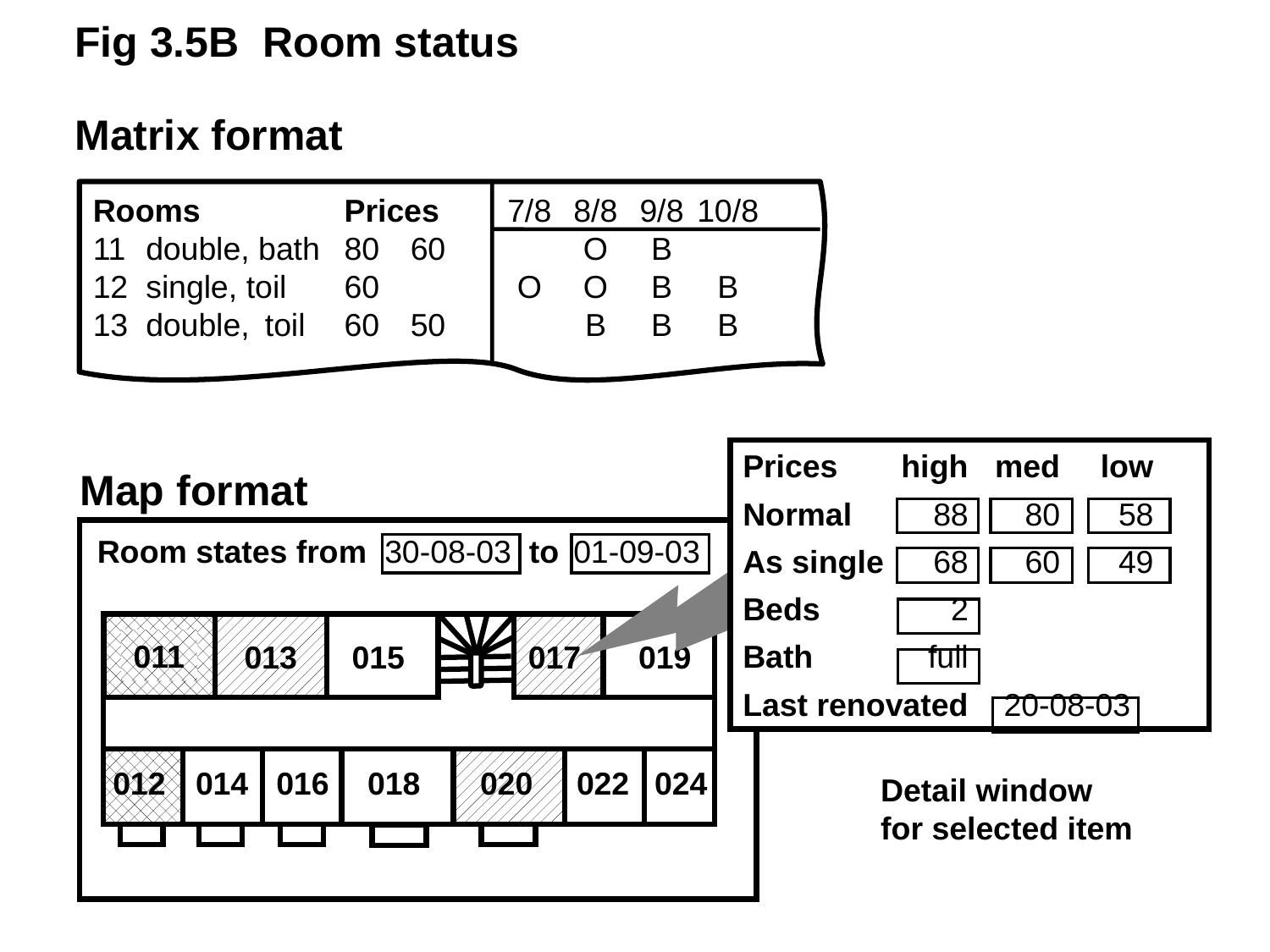

Fig 3.5B  Room status
Matrix format

Rooms		Prices	7/8	8/8	9/8	10/8
11	double, bath	80	60		O	B
12	single, toil	60		O	O	B	B
13	double,	toil	60	50		B	B	B

Prices	high	med	low
Normal	88	80	58
As single	68	60	49
Beds	2
Bath	full
Last renovated    	20-08-03

Map format

Room states from  30-08-03  to	01-09-03

011
013
015
017
019

012
014
016
018
020
022
024

Detail window
for selected item